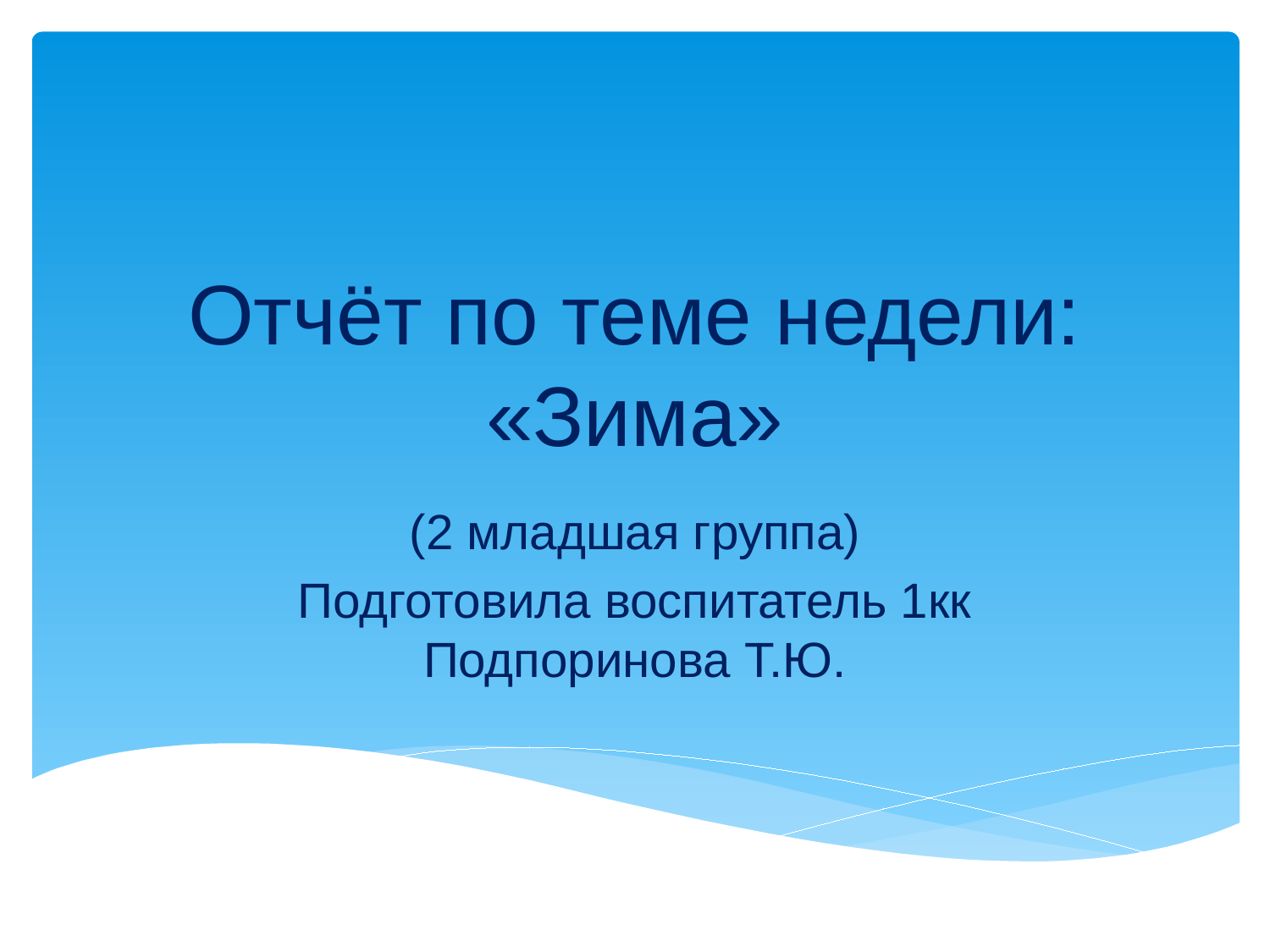

# Отчёт по теме недели: «Зима»
(2 младшая группа)
Подготовила воспитатель 1кк Подпоринова Т.Ю.